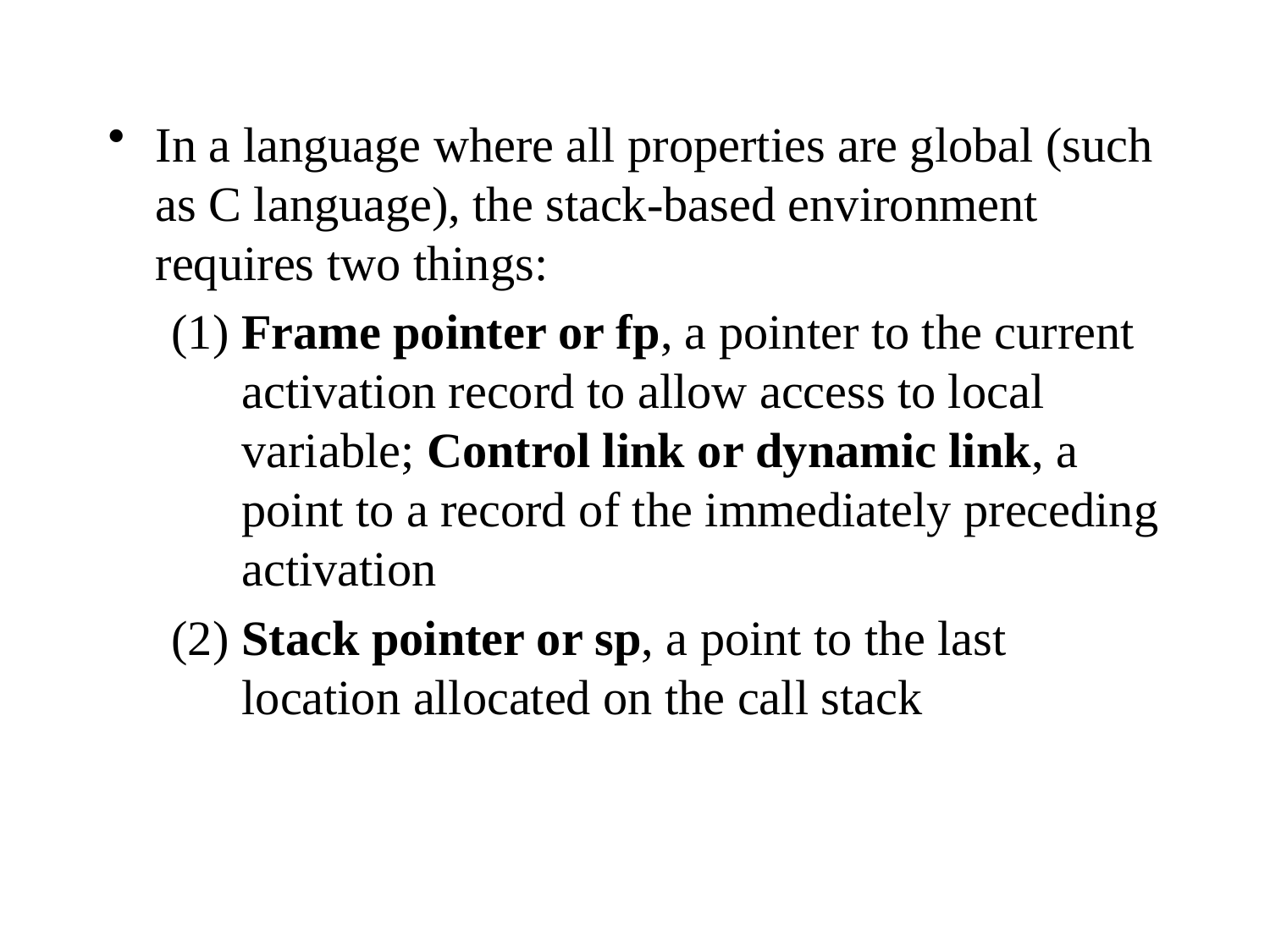

In a language where all properties are global (such as C language), the stack-based environment requires two things:
(1) Frame pointer or fp, a pointer to the current activation record to allow access to local variable; Control link or dynamic link, a point to a record of the immediately preceding activation
(2) Stack pointer or sp, a point to the last location allocated on the call stack